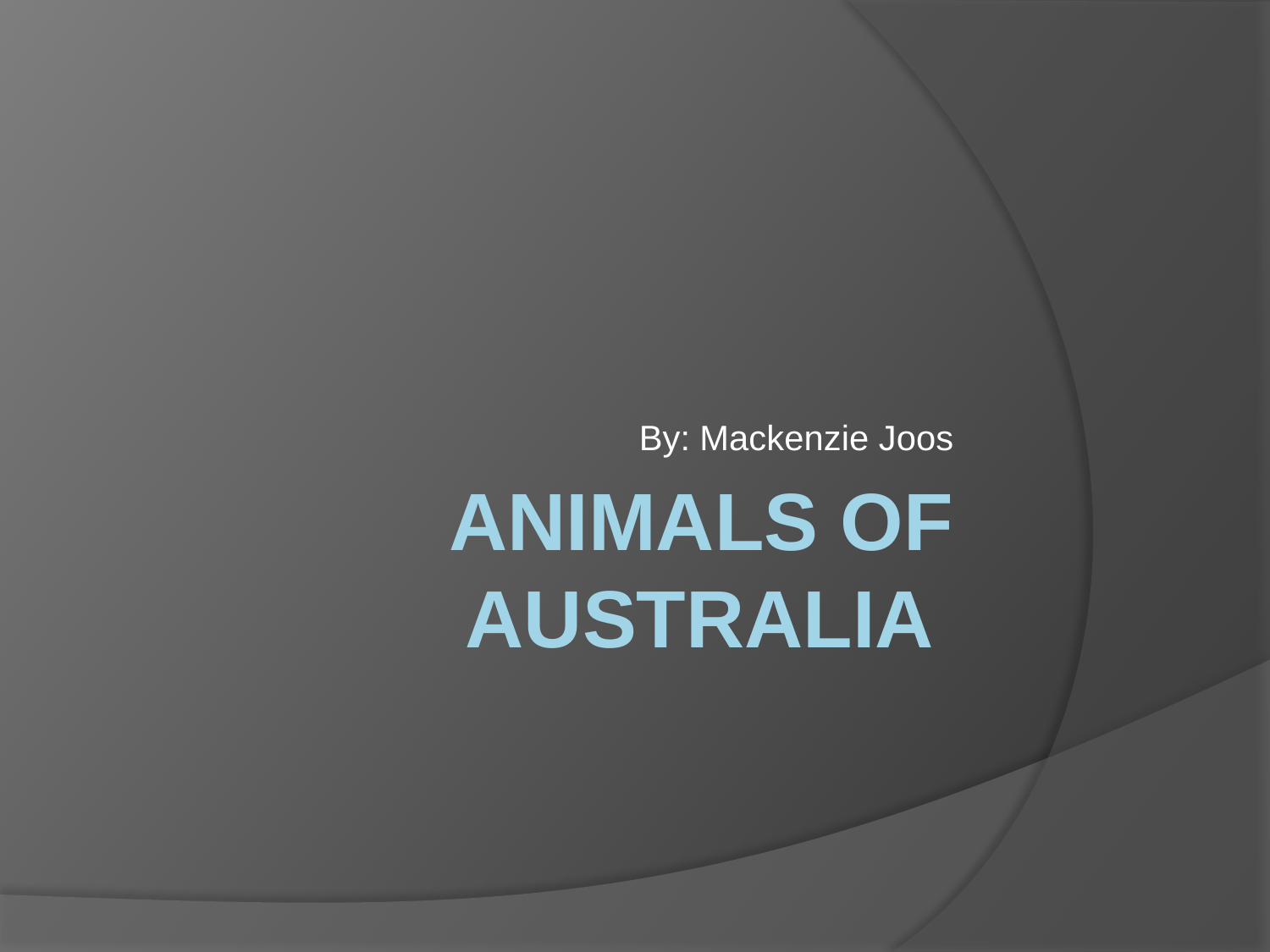

By: Mackenzie Joos
# Animals of Australia